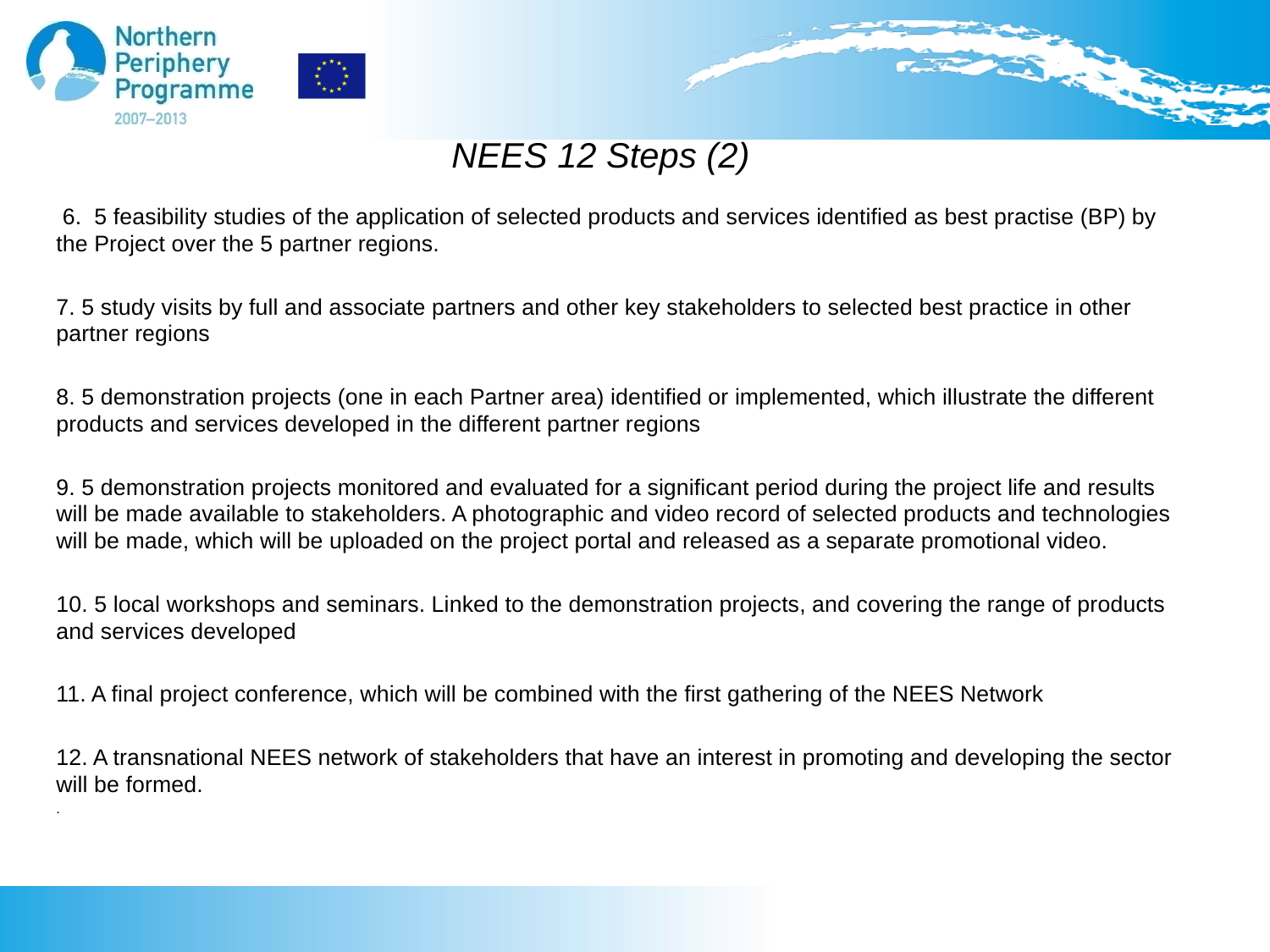

# NEES 12 Steps (2)

 6.  5 feasibility studies of the application of selected products and services identified as best practise (BP) by the Project over the 5 partner regions.

7. 5 study visits by full and associate partners and other key stakeholders to selected best practice in other partner regions

8. 5 demonstration projects (one in each Partner area) identified or implemented, which illustrate the different products and services developed in the different partner regions

9. 5 demonstration projects monitored and evaluated for a significant period during the project life and results will be made available to stakeholders. A photographic and video record of selected products and technologies will be made, which will be uploaded on the project portal and released as a separate promotional video.

10. 5 local workshops and seminars. Linked to the demonstration projects, and covering the range of products and services developed

11. A final project conference, which will be combined with the first gathering of the NEES Network

12. A transnational NEES network of stakeholders that have an interest in promoting and developing the sector will be formed.
.